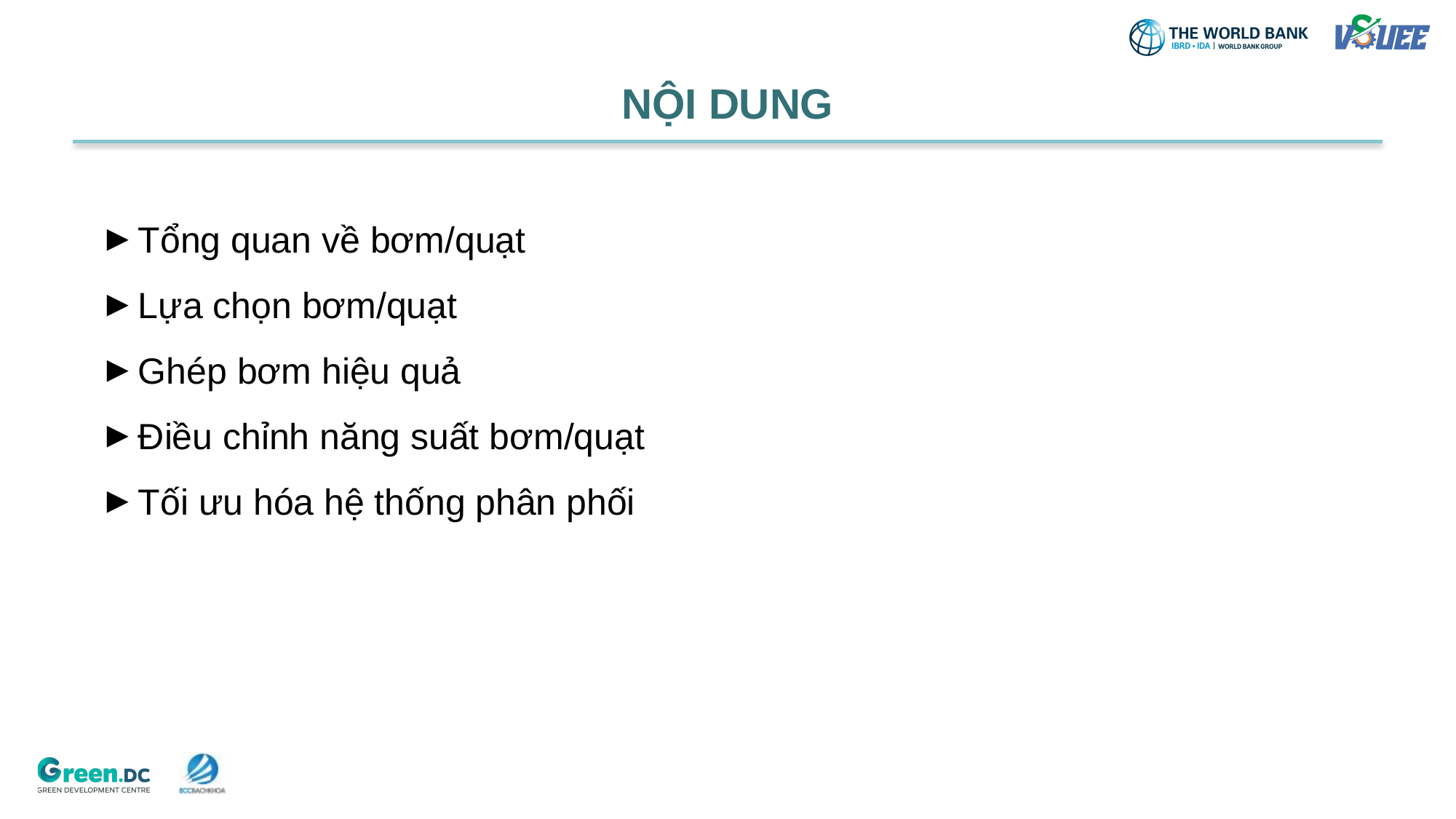

# NỘI DUNG
Tổng quan về bơm/quạt
Lựa chọn bơm/quạt
Ghép bơm hiệu quả
Điều chỉnh năng suất bơm/quạt
Tối ưu hóa hệ thống phân phối